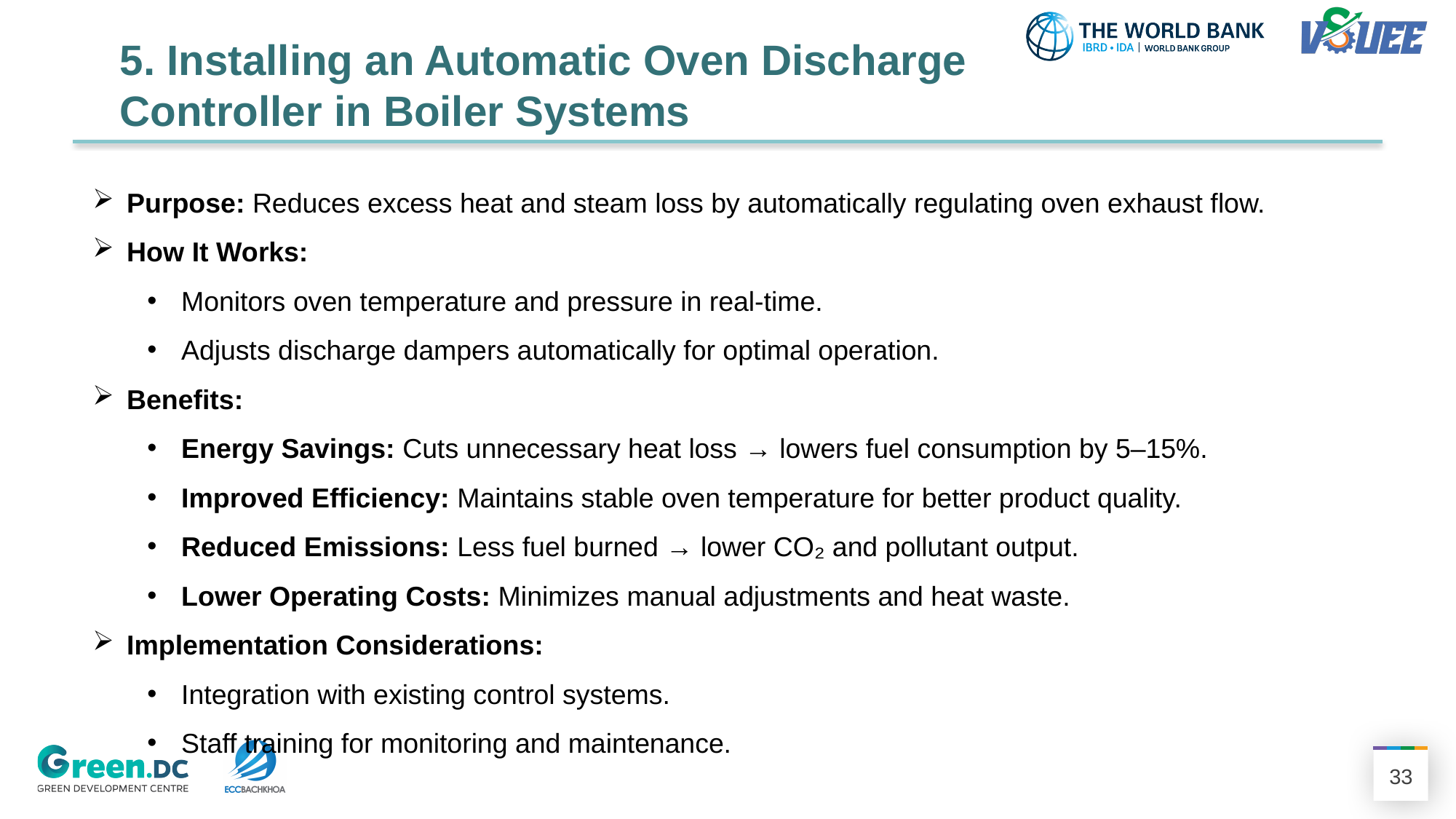

5. Installing an Automatic Oven Discharge Controller in Boiler Systems
Purpose: Reduces excess heat and steam loss by automatically regulating oven exhaust flow.
How It Works:
Monitors oven temperature and pressure in real-time.
Adjusts discharge dampers automatically for optimal operation.
Benefits:
Energy Savings: Cuts unnecessary heat loss → lowers fuel consumption by 5–15%.
Improved Efficiency: Maintains stable oven temperature for better product quality.
Reduced Emissions: Less fuel burned → lower CO₂ and pollutant output.
Lower Operating Costs: Minimizes manual adjustments and heat waste.
Implementation Considerations:
Integration with existing control systems.
Staff training for monitoring and maintenance.